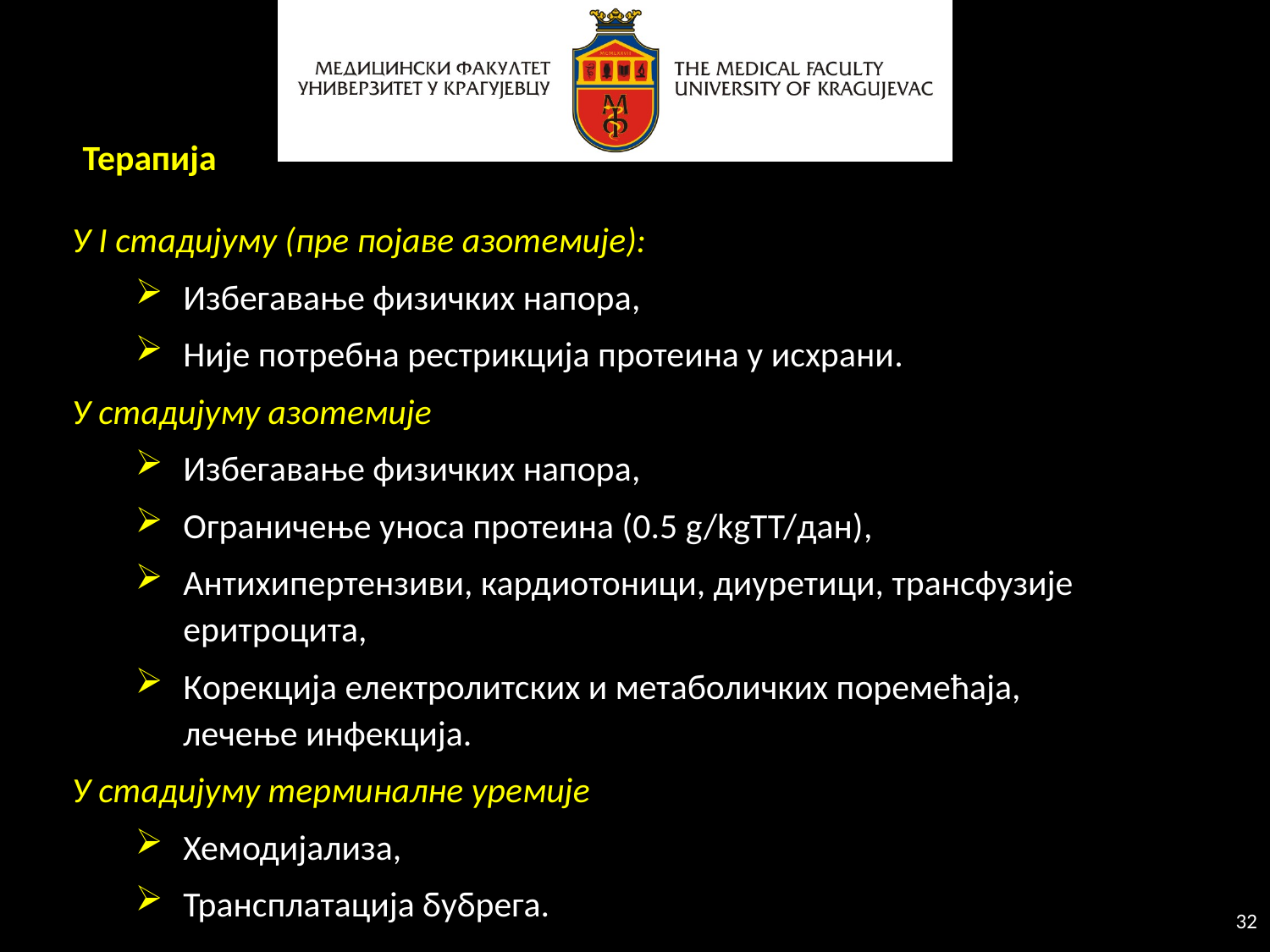

Терапија
У I стадијуму (пре појаве азотемије):
Избегавање физичких напора,
Није потребна рестрикција протеина у исхрани.
У стадијуму азотемије
Избегавање физичких напора,
Ограничење уноса протеина (0.5 g/kgTT/дан),
Антихипертензиви, кардиотоници, диуретици, трансфузије еритроцита,
Корекција електролитских и метаболичких поремећаја, лечење инфекција.
У стадијуму терминалне уремије
Хемодијализа,
Трансплатација бубрега.
32